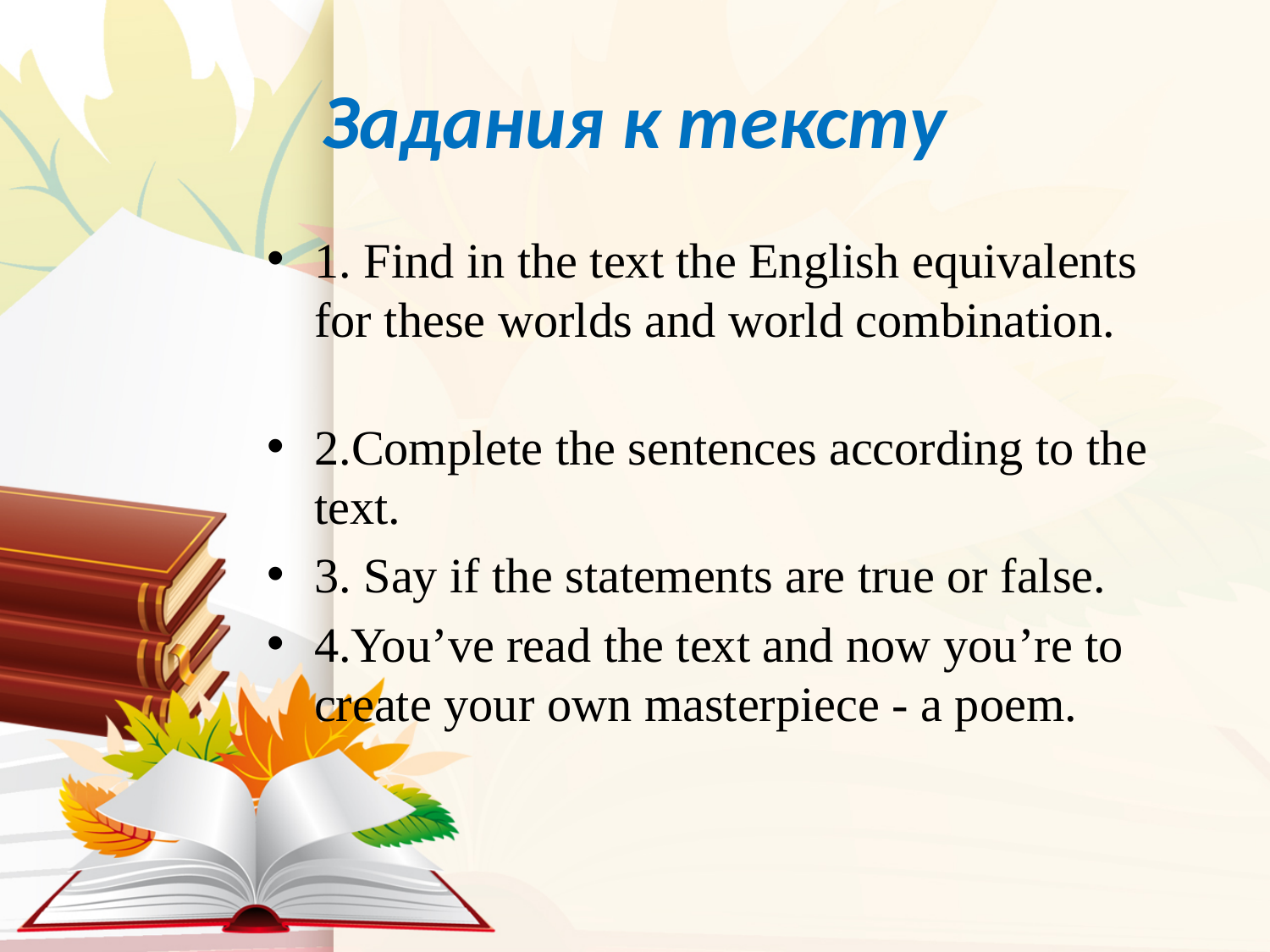

# Задания к тексту
1. Find in the text the English equivalents for these worlds and world combination.
2.Complete the sentences according to the text.
3. Say if the statements are true or false.
4.You’ve read the text and now you’re to create your own masterpiece - a poem.